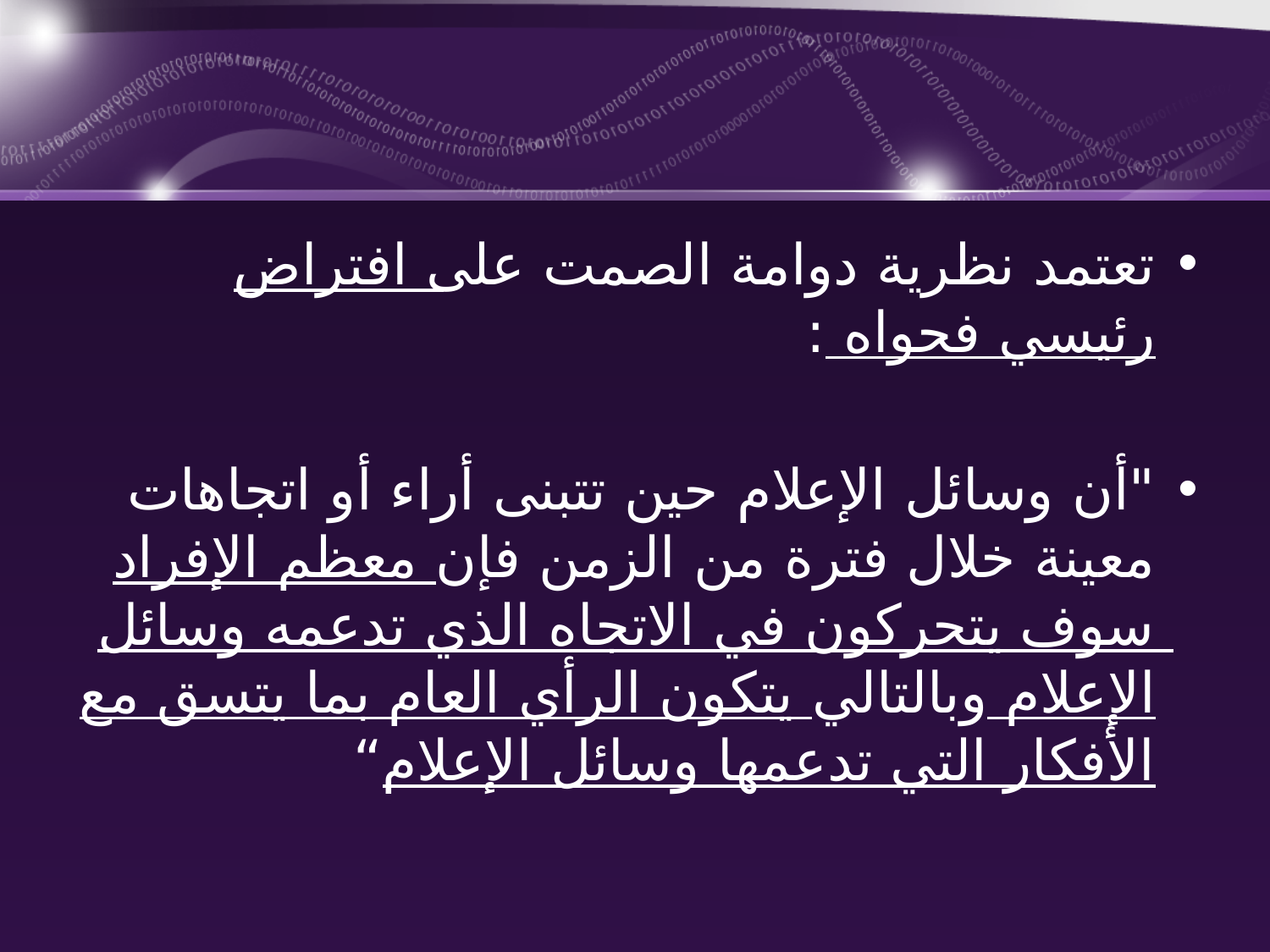

#
تعتمد نظرية دوامة الصمت على افتراض رئيسي فحواه :

"أن وسائل الإعلام حين تتبنى أراء أو اتجاهات معينة خلال فترة من الزمن فإن معظم الإفراد سوف يتحركون في الاتجاه الذي تدعمه وسائل الإعلام وبالتالي يتكون الرأي العام بما يتسق مع الأفكار التي تدعمها وسائل الإعلام“